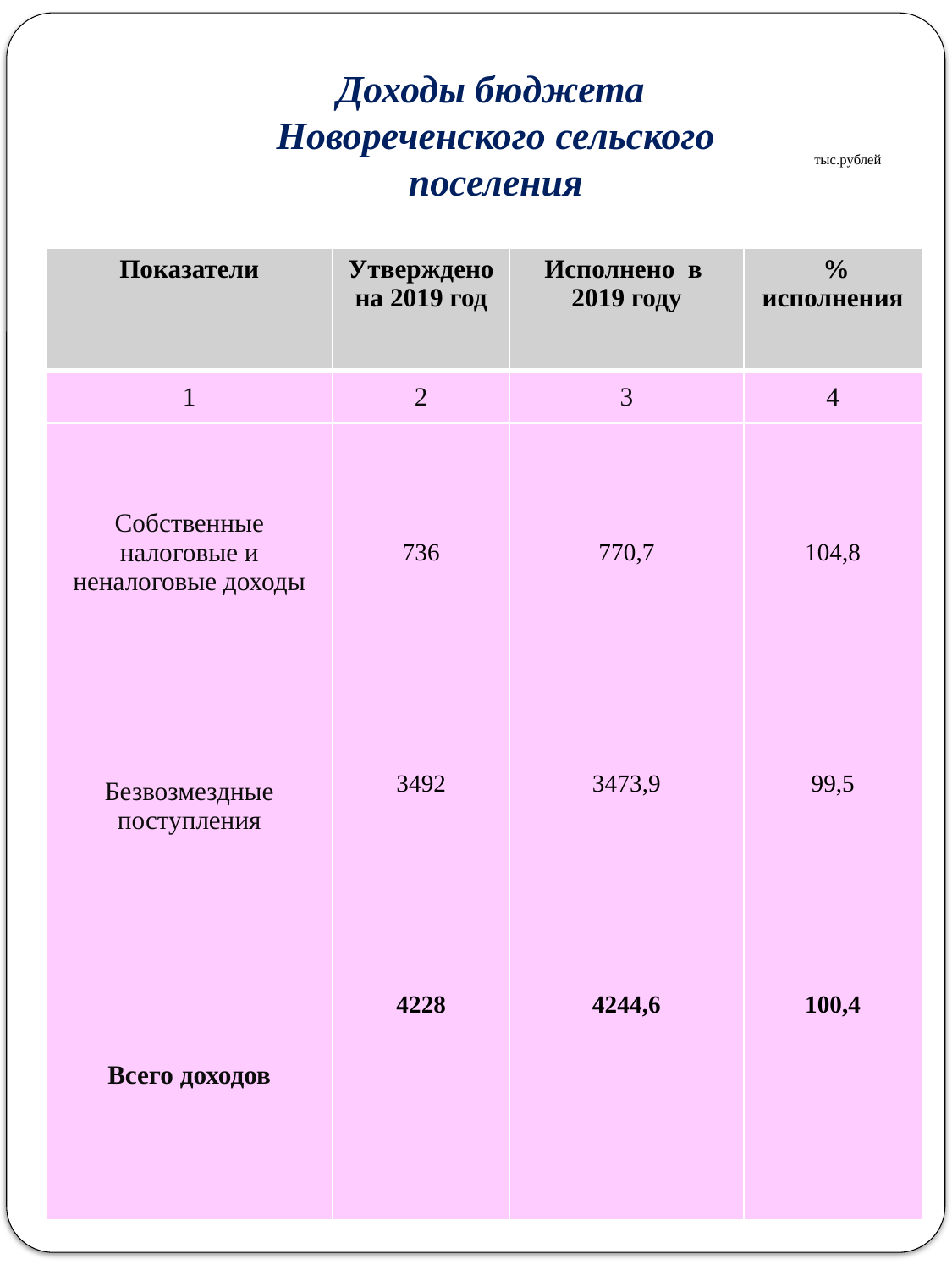

Доходы бюджета
Новореченского сельского поселения
тыс.рублей
| Показатели | Утверждено на 2019 год | Исполнено в 2019 году | % исполнения |
| --- | --- | --- | --- |
| 1 | 2 | 3 | 4 |
| Собственные налоговые и неналоговые доходы | 736 | 770,7 | 104,8 |
| Безвозмездные поступления | 3492 | 3473,9 | 99,5 |
| Всего доходов | 4228 | 4244,6 | 100,4 |